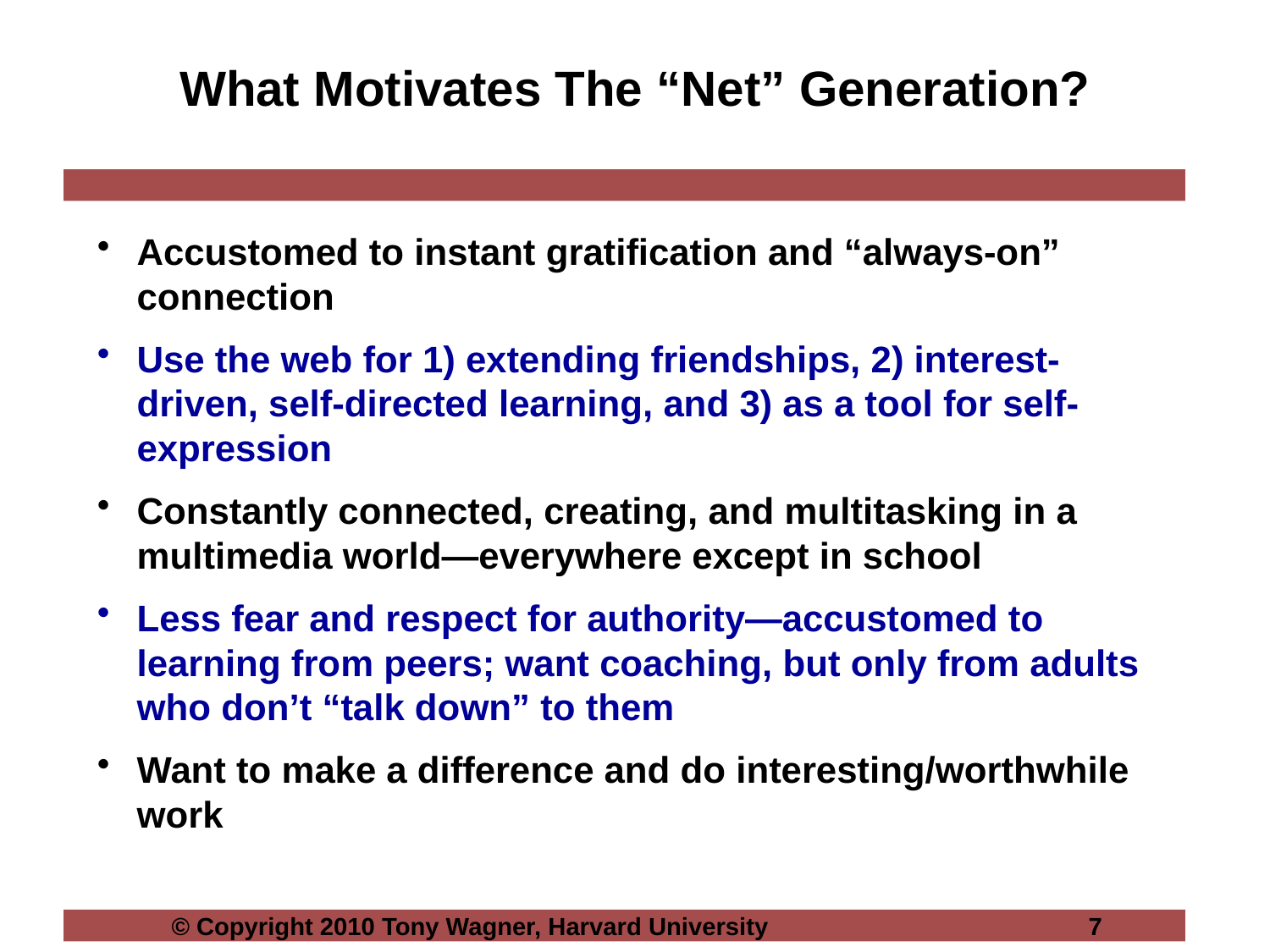

# What Motivates The “Net” Generation?
Accustomed to instant gratification and “always-on” connection
Use the web for 1) extending friendships, 2) interest-driven, self-directed learning, and 3) as a tool for self-expression
Constantly connected, creating, and multitasking in a multimedia world—everywhere except in school
Less fear and respect for authority—accustomed to learning from peers; want coaching, but only from adults who don’t “talk down” to them
Want to make a difference and do interesting/worthwhile work